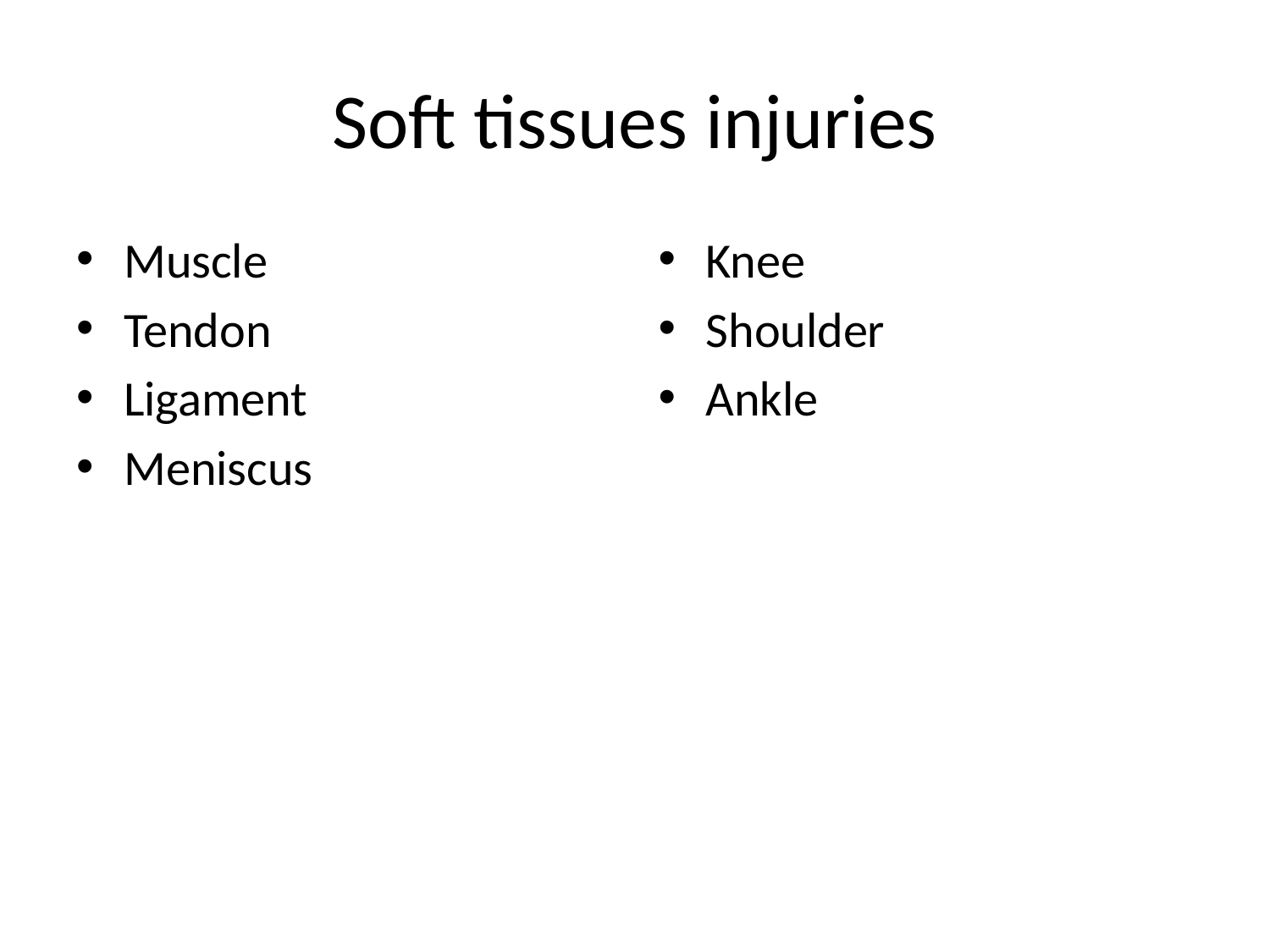

# Soft tissues injuries
Muscle
Tendon
Ligament
Meniscus

Knee
Shoulder
Ankle